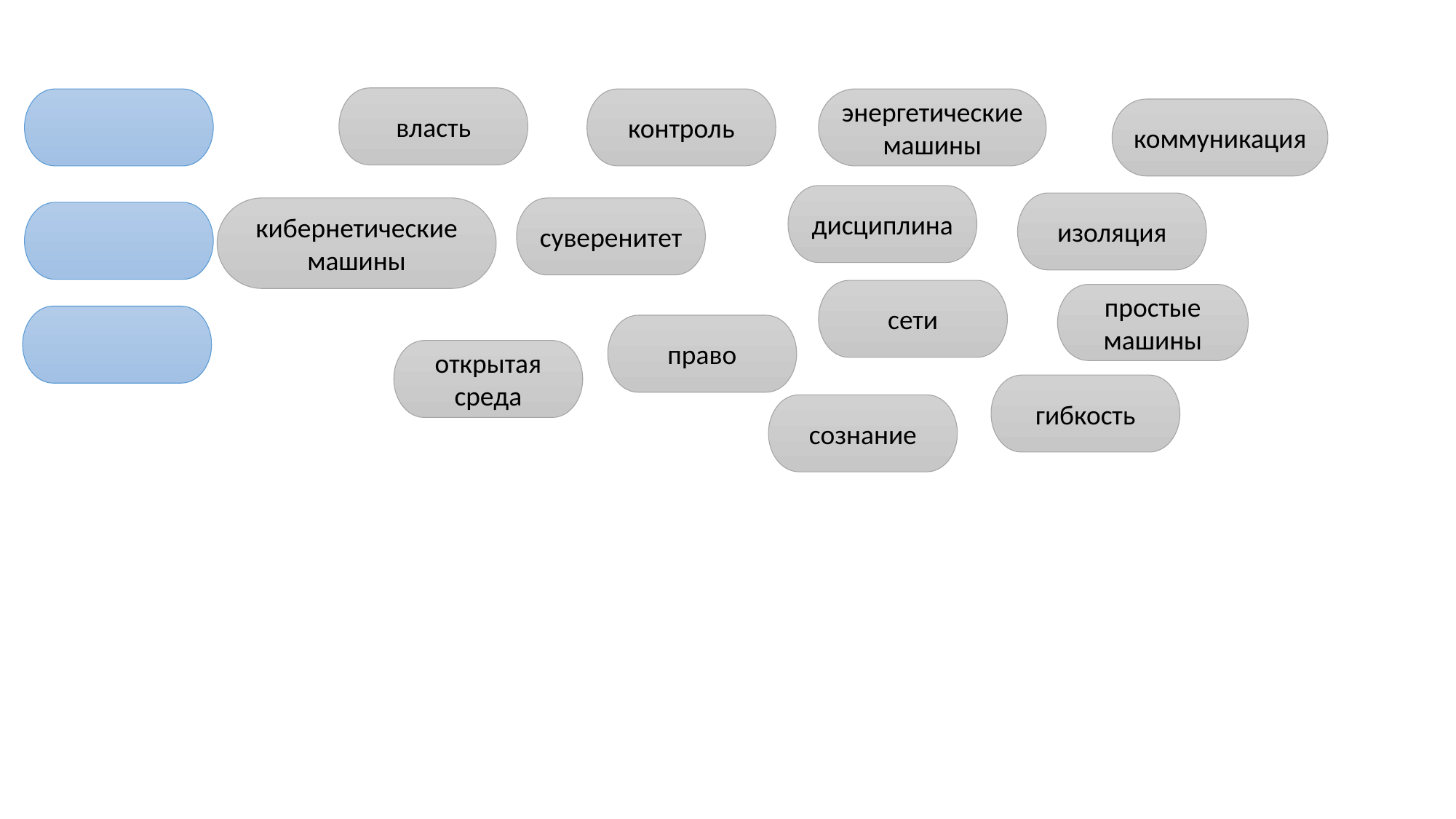

власть

энергетические машины
контроль
коммуникация
дисциплина
изоляция
кибернетические машины
суверенитет

сети
простые машины

право
открытая среда
гибкость
сознание